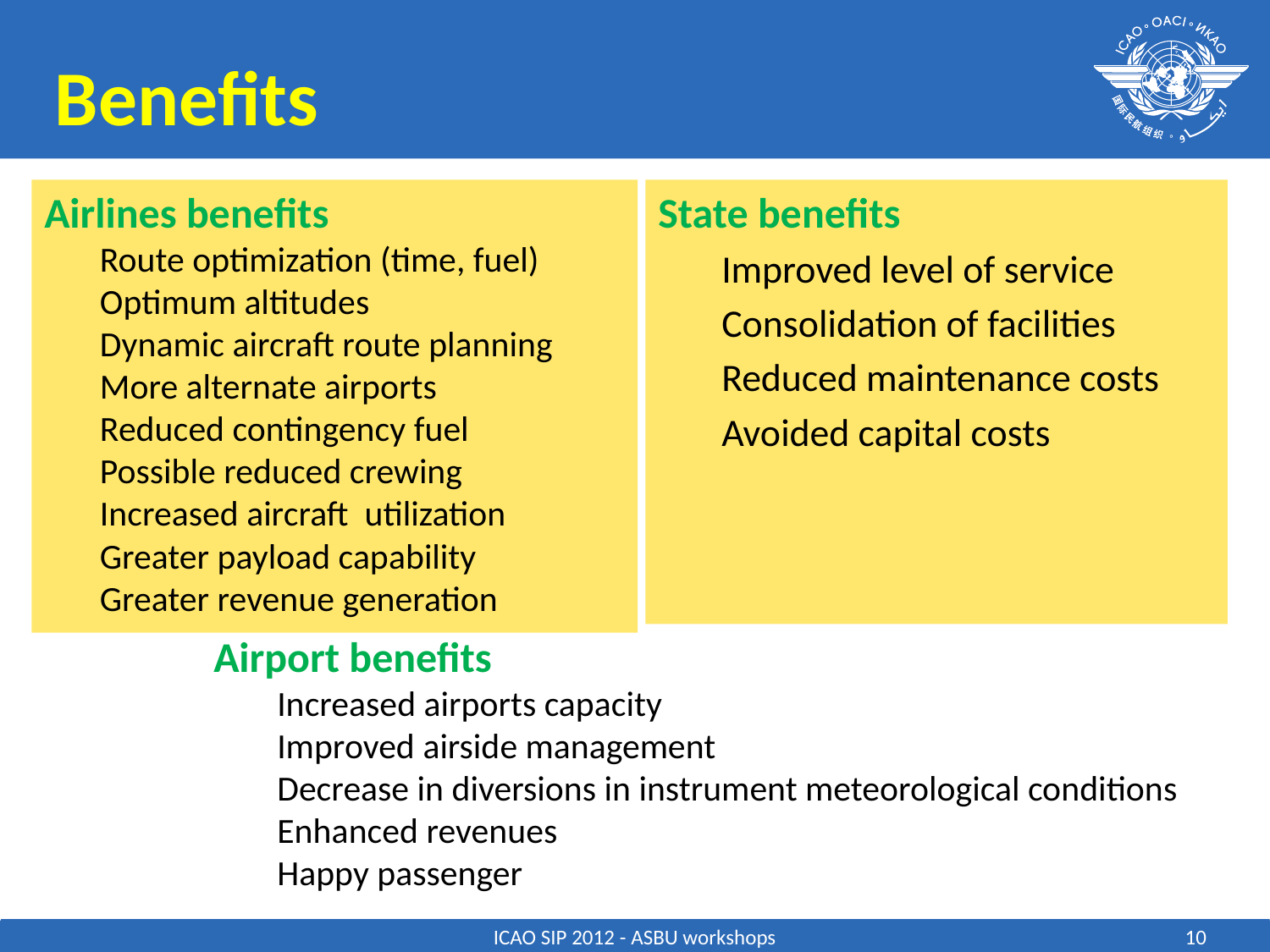

Benefits
Airlines benefits
Route optimization (time, fuel)
Optimum altitudes
Dynamic aircraft route planning
More alternate airports
Reduced contingency fuel
Possible reduced crewing
Increased aircraft  utilization
Greater payload capability
Greater revenue generation
State benefits
Improved level of service
Consolidation of facilities
Reduced maintenance costs
Avoided capital costs
Airport benefits
Increased airports capacity
Improved airside management
Decrease in diversions in instrument meteorological conditions
Enhanced revenues
Happy passenger

10
ICAO SIP 2012 - ASBU workshops